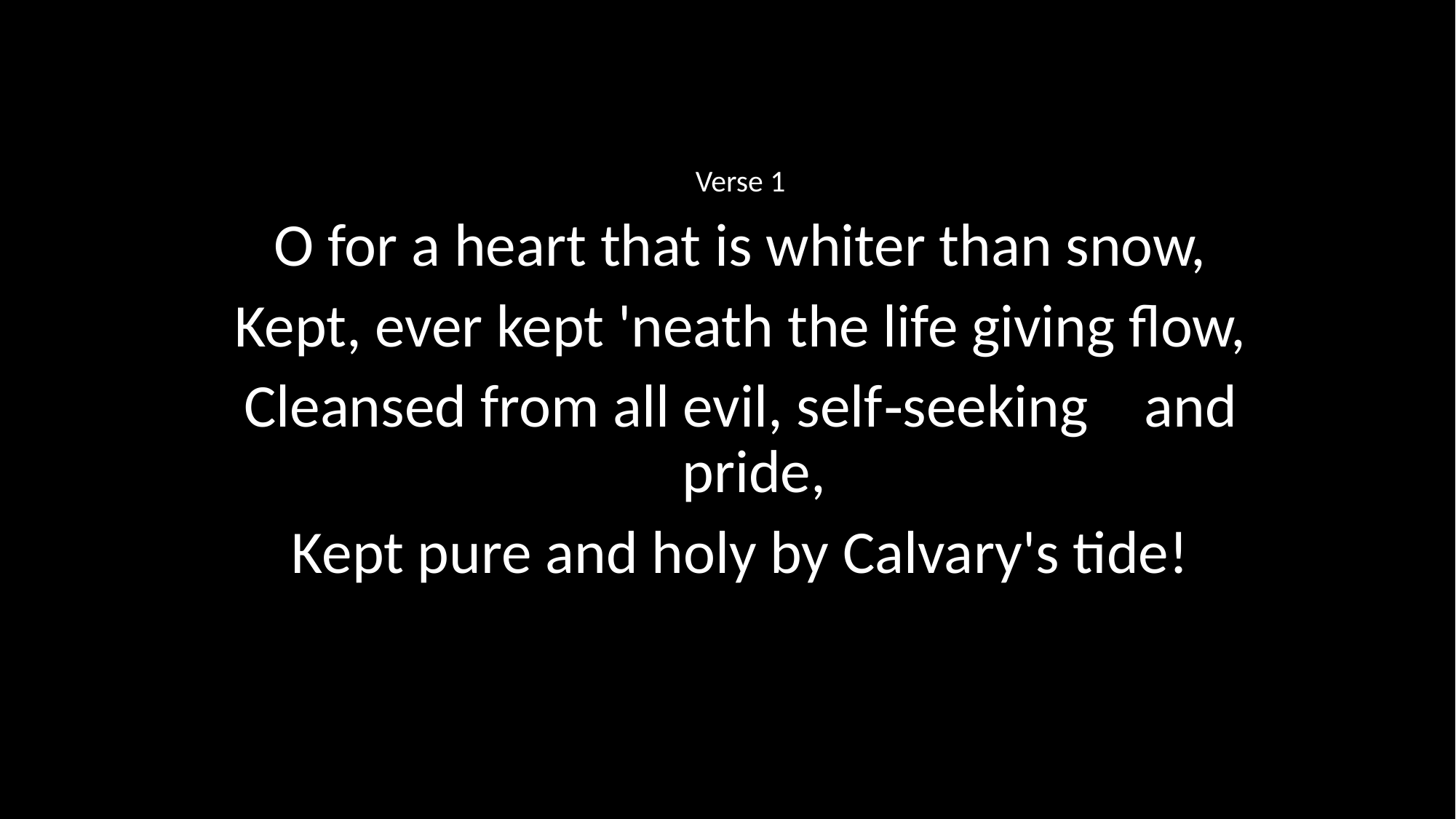

Verse 1
O for a heart that is whiter than snow,
Kept, ever kept 'neath the life giving flow,
Cleansed from all evil, self‑seeking 	and pride,
Kept pure and holy by Calvary's tide!